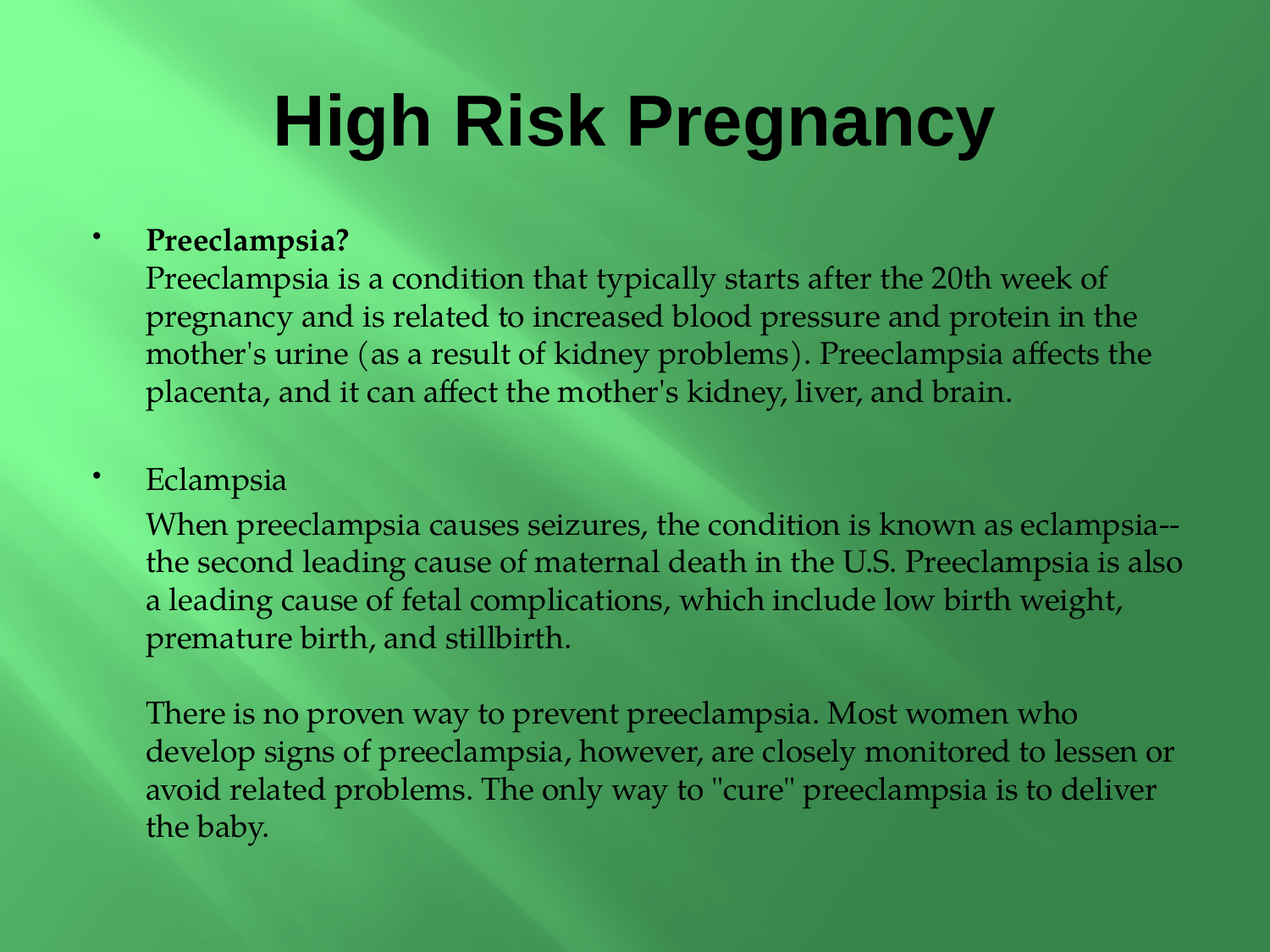

# High Risk Pregnancy

Preeclampsia?
Preeclampsia is a condition that typically starts after the 20th week of pregnancy and is related to increased blood pressure and protein in the mother's urine (as a result of kidney problems). Preeclampsia affects the placenta, and it can affect the mother's kidney, liver, and brain.

Eclampsia
	When preeclampsia causes seizures, the condition is known as eclampsia--the second leading cause of maternal death in the U.S. Preeclampsia is also a leading cause of fetal complications, which include low birth weight, premature birth, and stillbirth.
There is no proven way to prevent preeclampsia. Most women who develop signs of preeclampsia, however, are closely monitored to lessen or avoid related problems. The only way to "cure" preeclampsia is to deliver the baby.